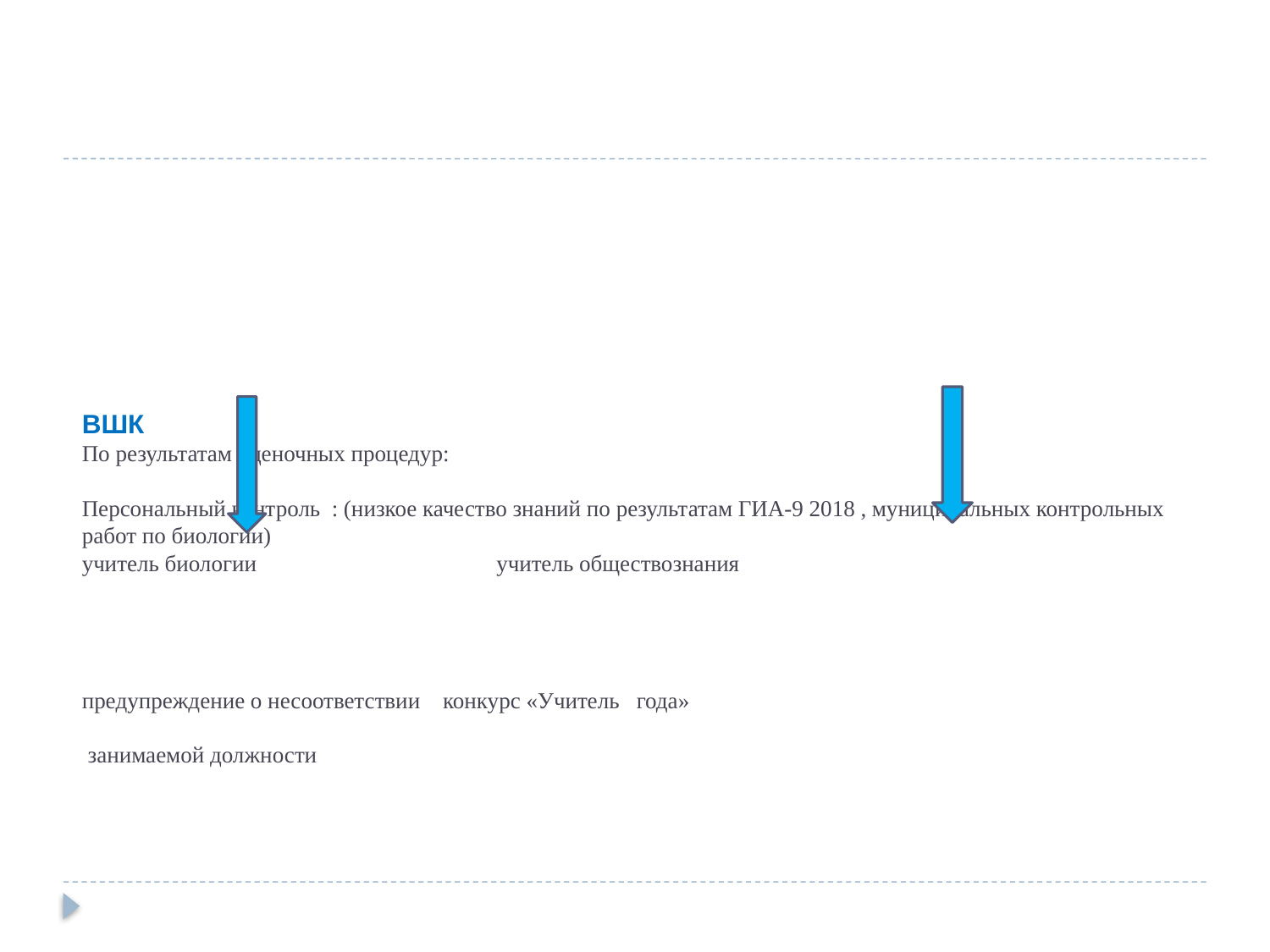

# ВШК По результатам оценочных процедур: Персональный контроль  : (низкое качество знаний по результатам ГИА-9 2018 , муниципальных контрольных работ по биологии) учитель биологии                                          учитель обществознания предупреждение о несоответствии    конкурс «Учитель   года» занимаемой должности